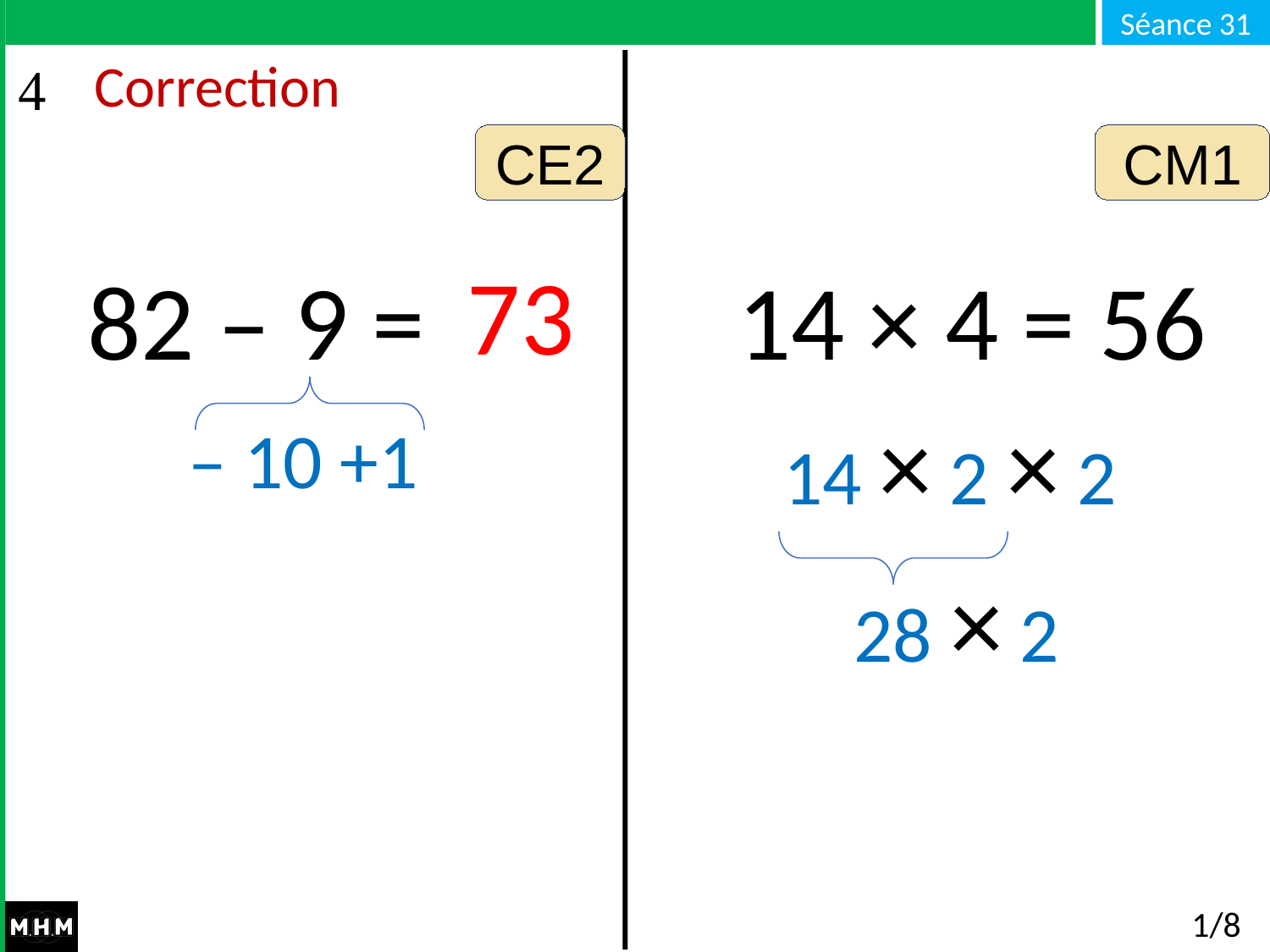

# Correction
CE2
CM1
73
82 – 9 =
14 × 4 = 56

14 × 2 × 2
– 10 +1

28 × 2
1/8